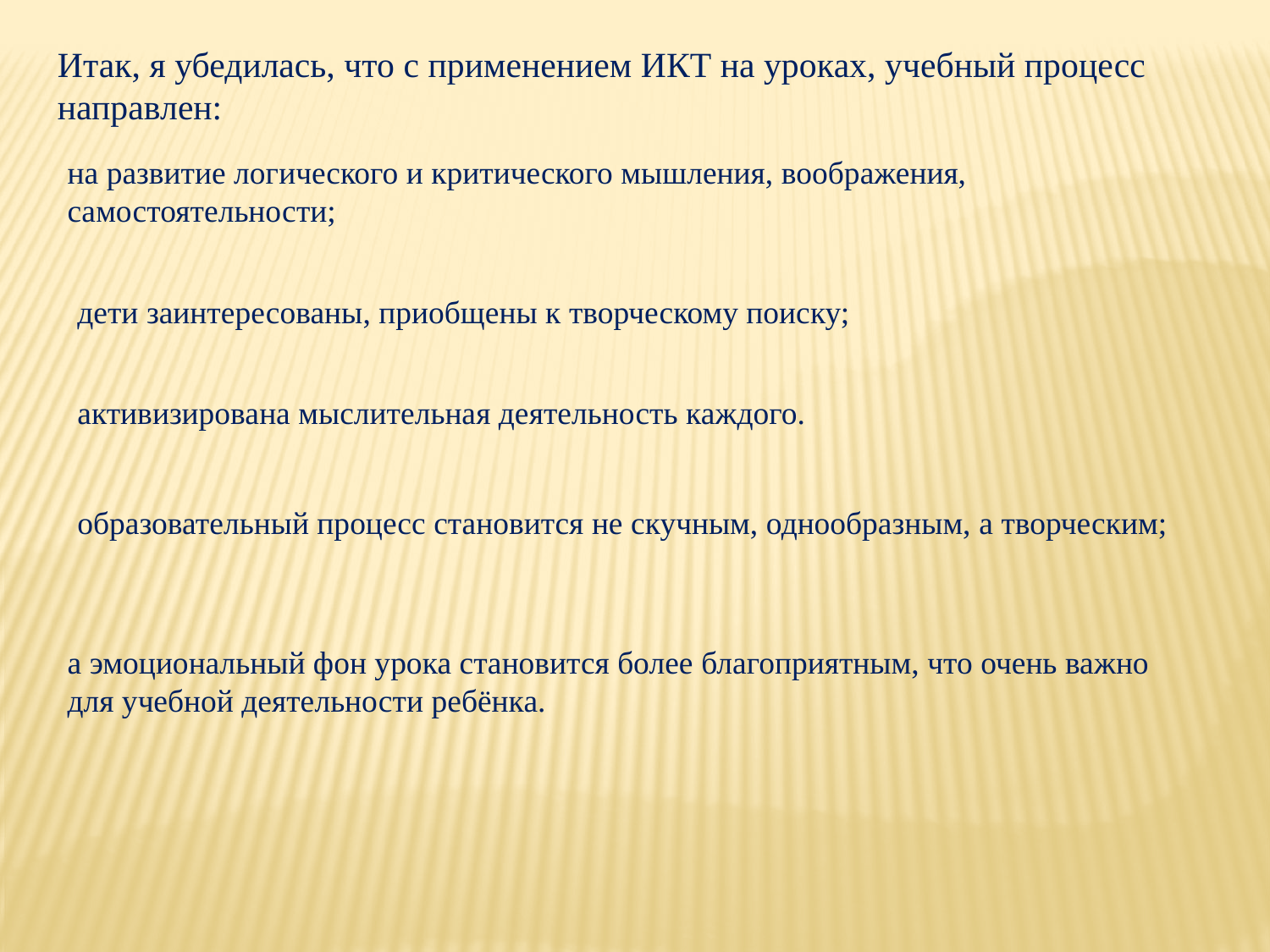

Итак, я убедилась, что с применением ИКТ на уроках, учебный процесс направлен:

на развитие логического и критического мышления, воображения, самостоятельности;

дети заинтересованы, приобщены к творческому поиску;

активизирована мыслительная деятельность каждого.

образовательный процесс становится не скучным, однообразным, а творческим;

а эмоциональный фон урока становится более благоприятным, что очень важно для учебной деятельности ребёнка.